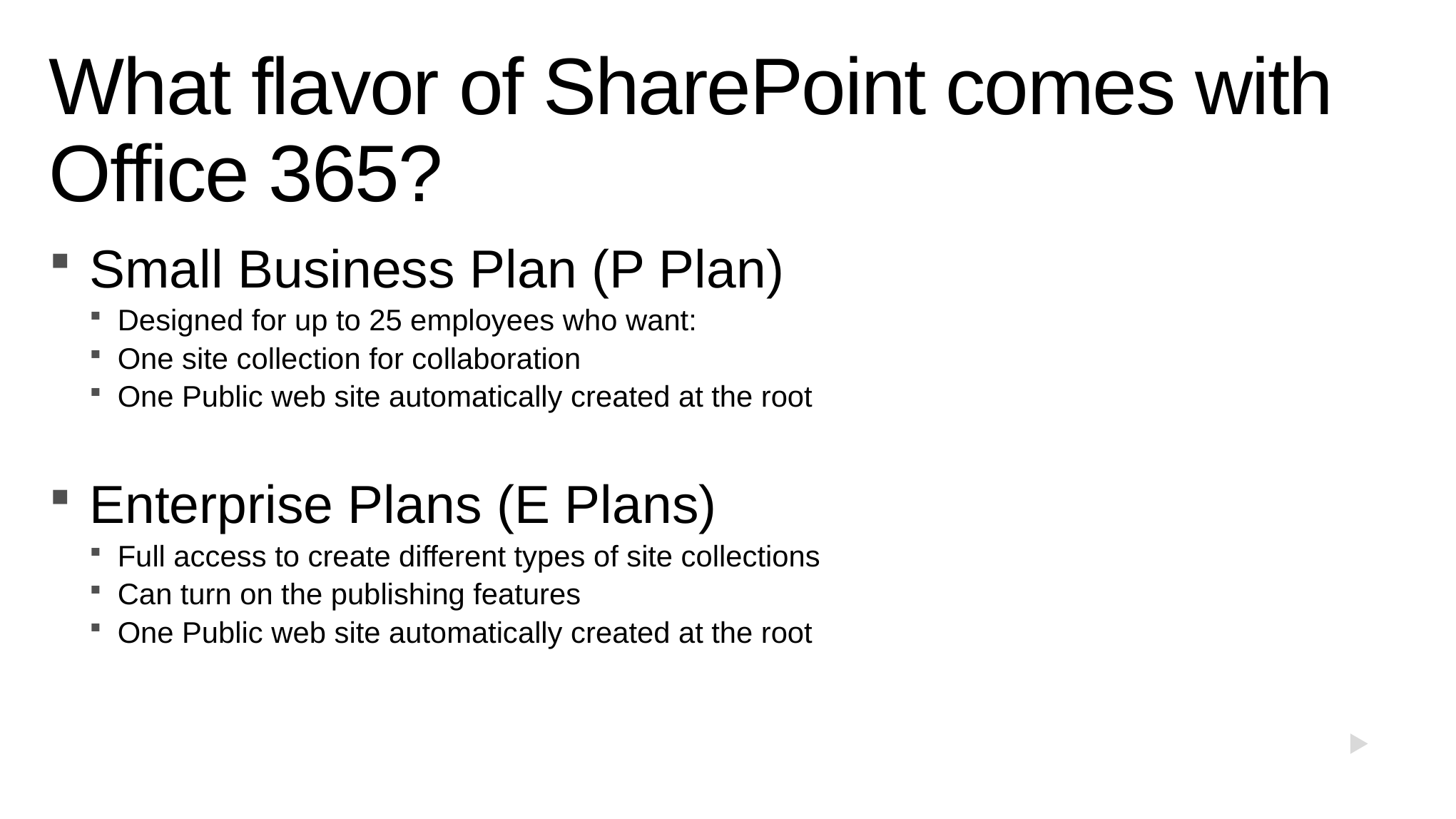

# What flavor of SharePoint comes with Office 365?
Small Business Plan (P Plan)
Designed for up to 25 employees who want:
One site collection for collaboration
One Public web site automatically created at the root

Enterprise Plans (E Plans)
Full access to create different types of site collections
Can turn on the publishing features
One Public web site automatically created at the root